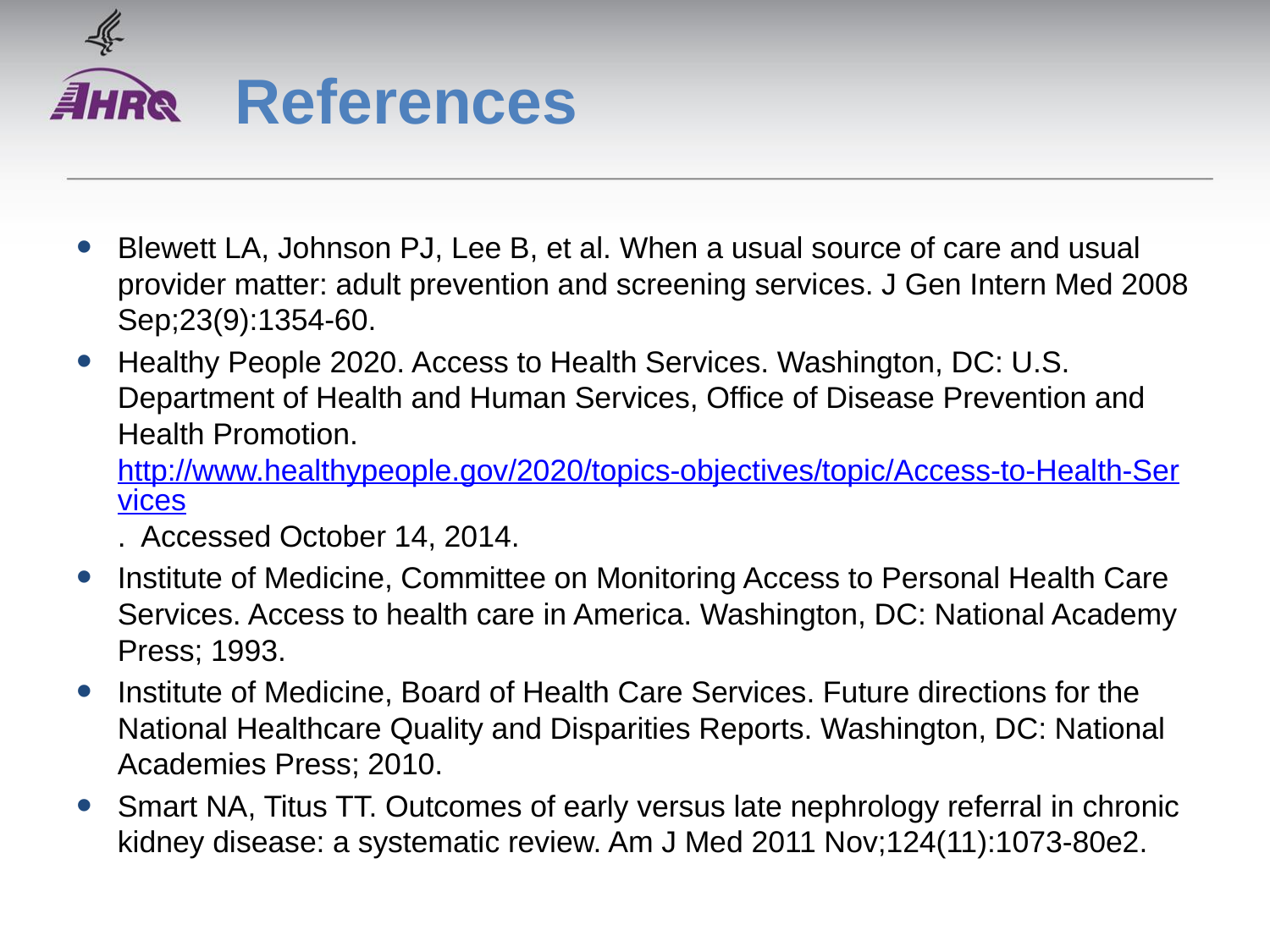

# References
Blewett LA, Johnson PJ, Lee B, et al. When a usual source of care and usual provider matter: adult prevention and screening services. J Gen Intern Med 2008 Sep;23(9):1354-60.
Healthy People 2020. Access to Health Services. Washington, DC: U.S. Department of Health and Human Services, Office of Disease Prevention and Health Promotion. http://www.healthypeople.gov/2020/topics-objectives/topic/Access-to-Health-Services.  Accessed October 14, 2014.
Institute of Medicine, Committee on Monitoring Access to Personal Health Care Services. Access to health care in America. Washington, DC: National Academy Press; 1993.
Institute of Medicine, Board of Health Care Services. Future directions for the National Healthcare Quality and Disparities Reports. Washington, DC: National Academies Press; 2010.
Smart NA, Titus TT. Outcomes of early versus late nephrology referral in chronic kidney disease: a systematic review. Am J Med 2011 Nov;124(11):1073-80e2.